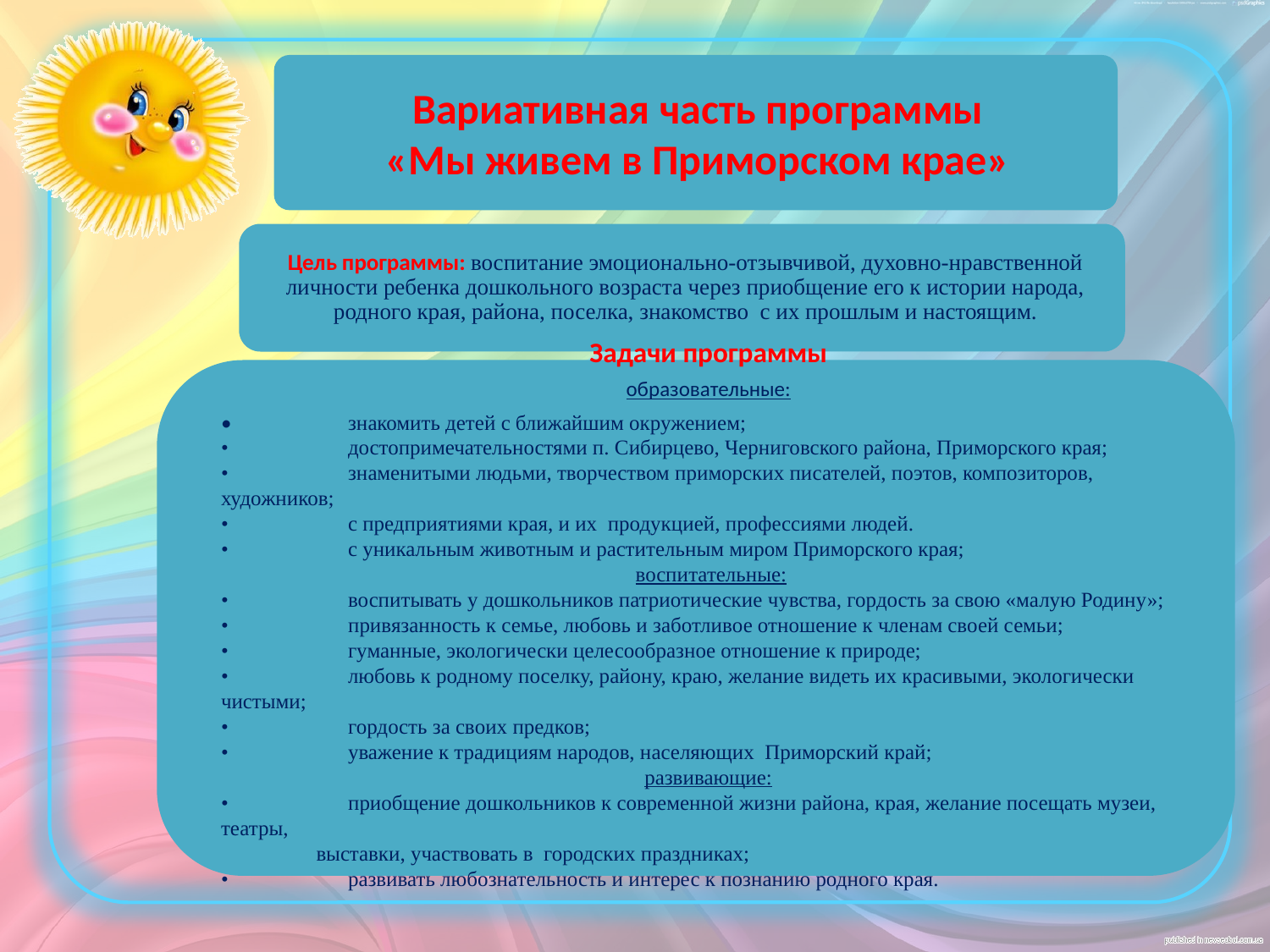

Вариативная часть программы
«Мы живем в Приморском крае»
Цель программы: воспитание эмоционально-отзывчивой, духовно-нравственной личности ребенка дошкольного возраста через приобщение его к истории народа, родного края, района, поселка, знакомство  с их прошлым и настоящим.

Задачи программы
образовательные:
•	знакомить детей с ближайшим окружением;
•	достопримечательностями п. Сибирцево, Черниговского района, Приморского края;
•	знаменитыми людьми, творчеством приморских писателей, поэтов, композиторов, художников;
•	с предприятиями края, и их  продукцией, профессиями людей.
•	с уникальным животным и растительным миром Приморского края;
 воспитательные:
•	воспитывать у дошкольников патриотические чувства, гордость за свою «малую Родину»;
•	привязанность к семье, любовь и заботливое отношение к членам своей семьи;
•	гуманные, экологически целесообразное отношение к природе;
•	любовь к родному поселку, району, краю, желание видеть их красивыми, экологически чистыми;
•	гордость за своих предков;
•	уважение к традициям народов, населяющих  Приморский край;
развивающие:
•	приобщение дошкольников к современной жизни района, края, желание посещать музеи, театры,
                  выставки, участвовать в  городских праздниках;
•	развивать любознательность и интерес к познанию родного края.